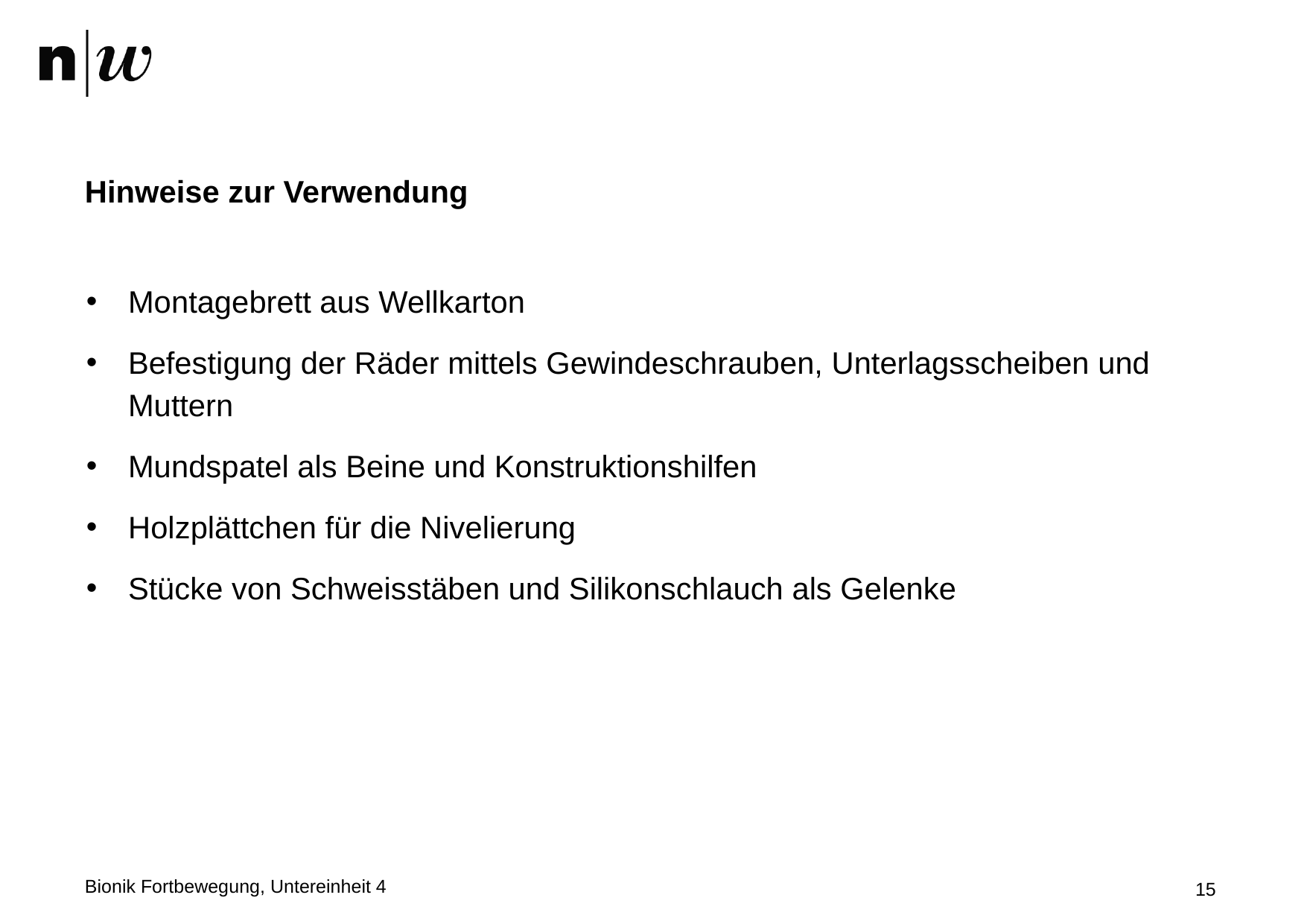

# Hinweise zur Verwendung
Montagebrett aus Wellkarton
Befestigung der Räder mittels Gewindeschrauben, Unterlagsscheiben und Muttern
Mundspatel als Beine und Konstruktionshilfen
Holzplättchen für die Nivelierung
Stücke von Schweisstäben und Silikonschlauch als Gelenke

Bionik Fortbewegung, Untereinheit 4
15